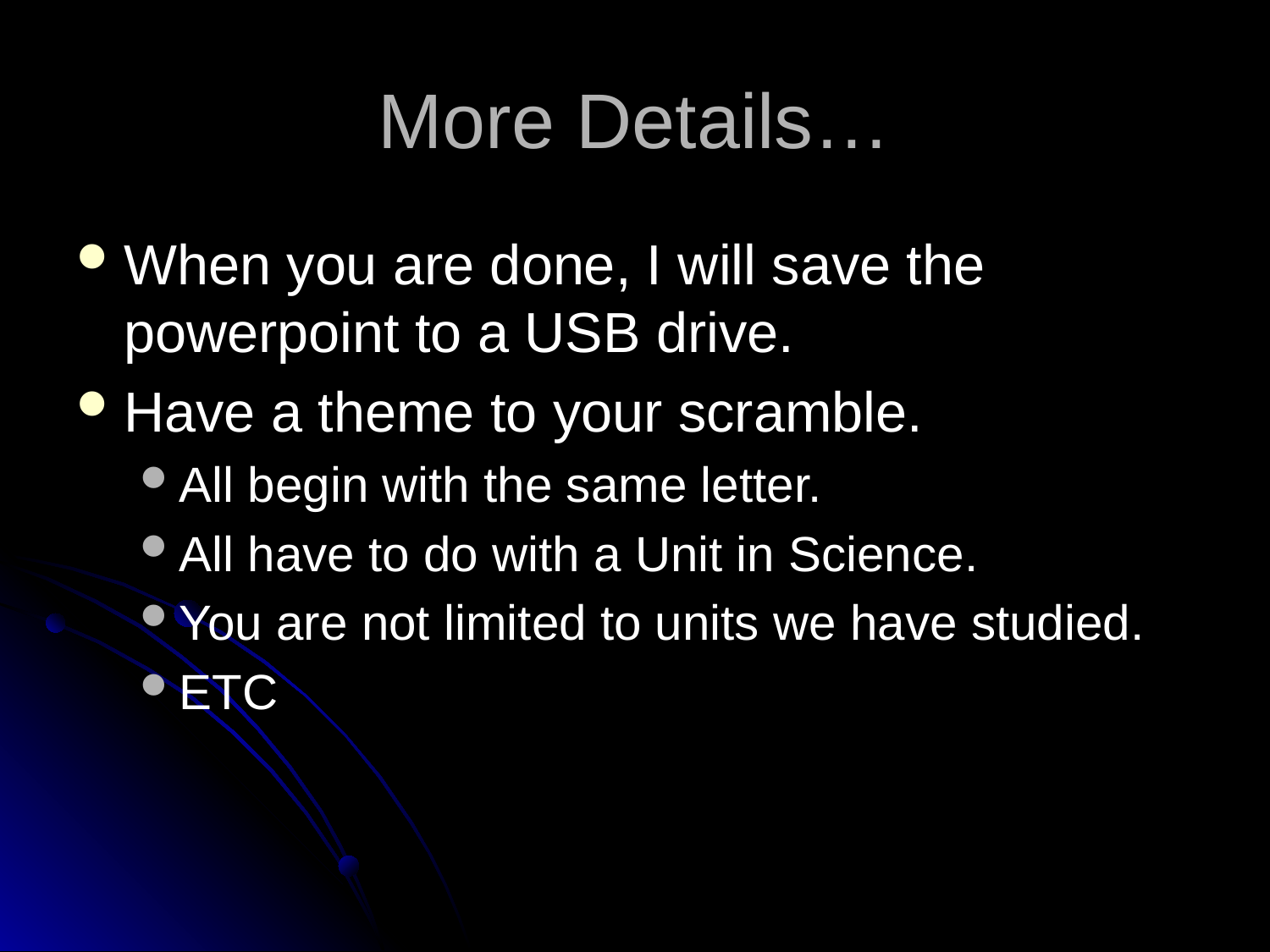

# More Details…
When you are done, I will save the powerpoint to a USB drive.
Have a theme to your scramble.
All begin with the same letter.
All have to do with a Unit in Science.
You are not limited to units we have studied.
ETC